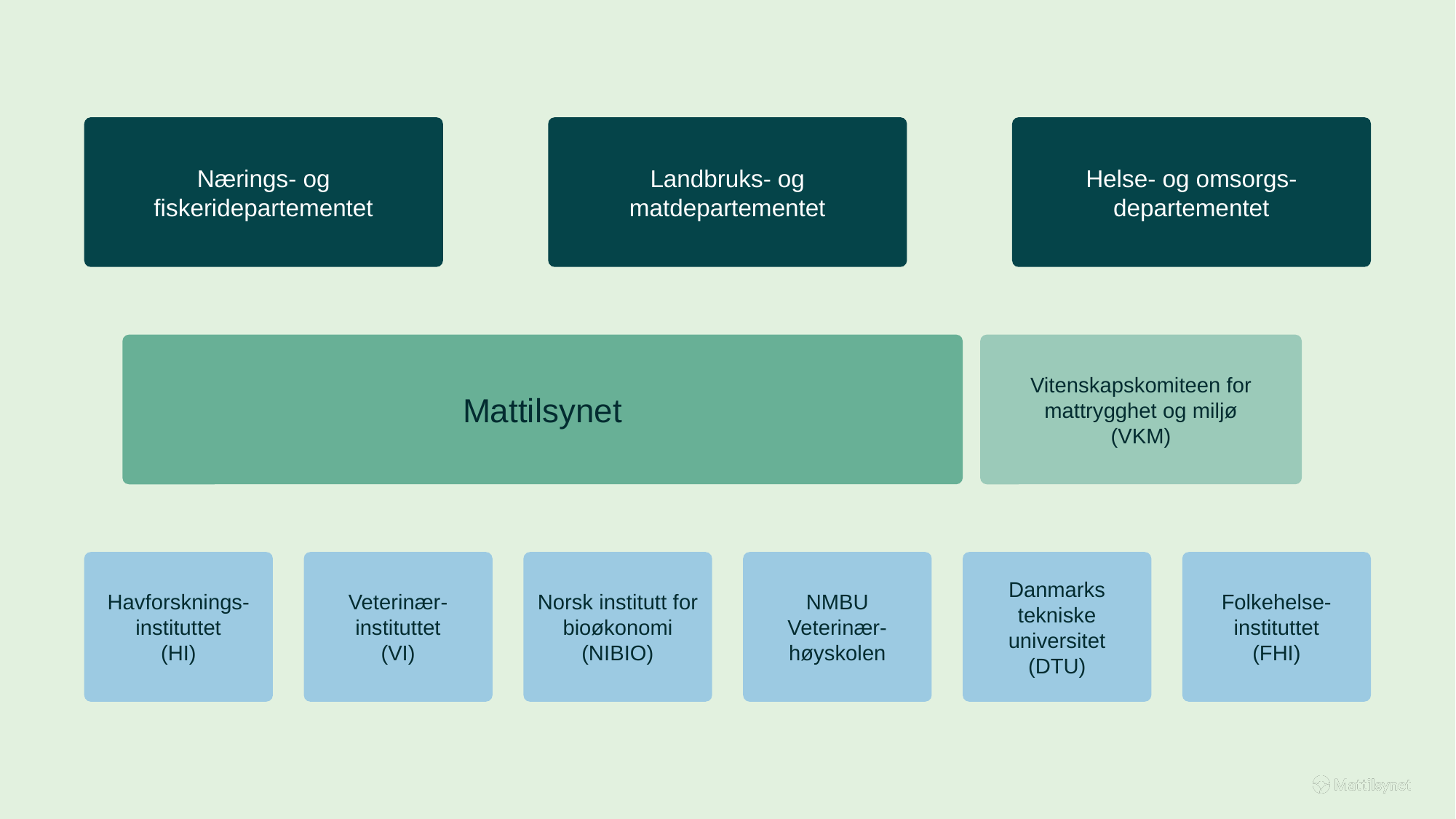

Nærings- og fiskeridepartementet
Helse- og omsorgs-departementet
Landbruks- og matdepartementet
Mattilsynet
Vitenskapskomiteen for mattrygghet og miljø
(VKM)
Folkehelse-instituttet
(FHI)
Danmarks tekniske universitet
(DTU)
NMBU
Veterinær-høyskolen
Norsk institutt for bioøkonomi (NIBIO)
Veterinær-instituttet
(VI)
Havforsknings-instituttet
(HI)
5